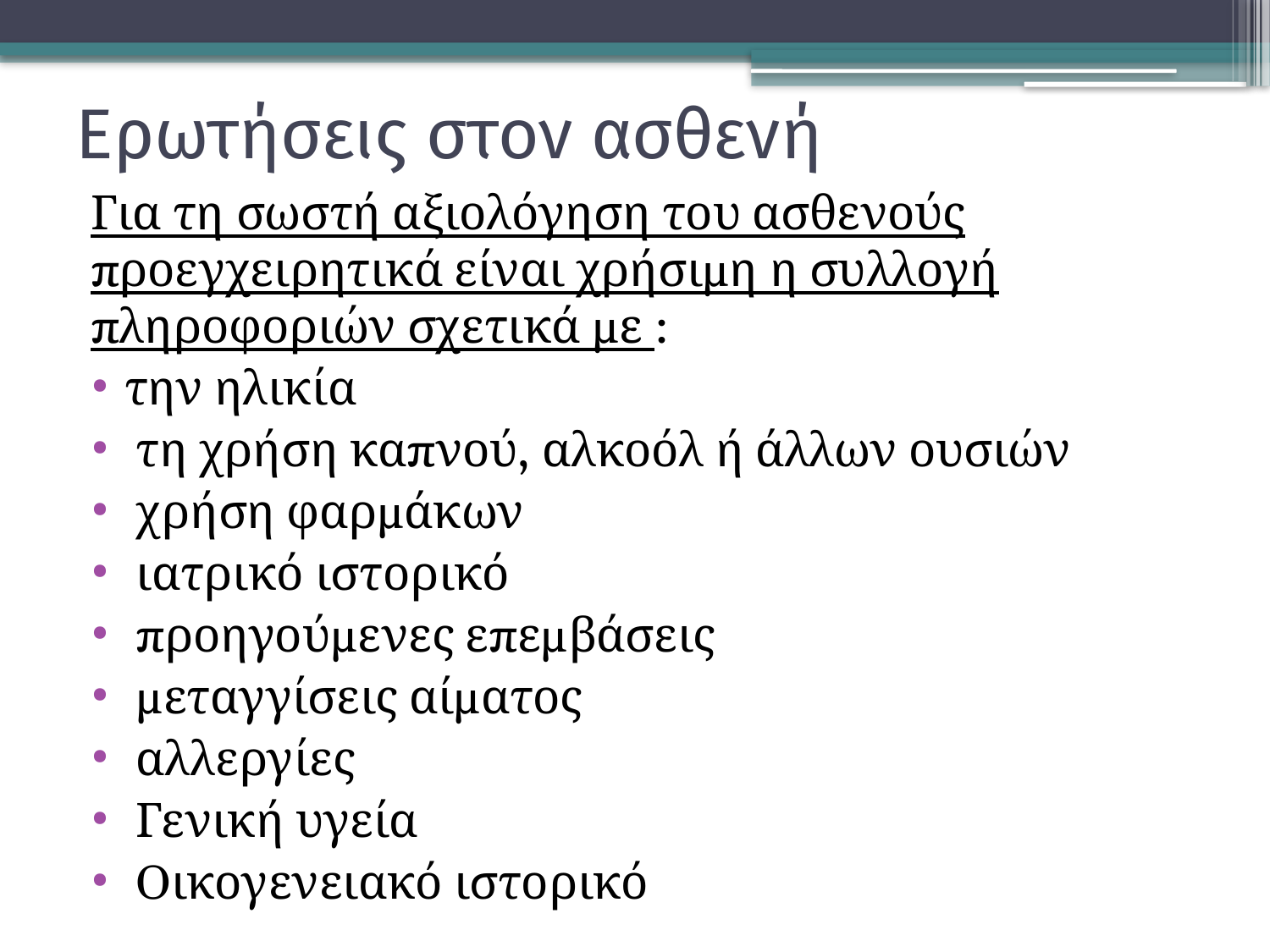

# Ερωτήσεις στον ασθενή
Για τη σωστή αξιολόγηση του ασθενούς προεγχειρητικά είναι χρήσιμη η συλλογή πληροφοριών σχετικά με :
την ηλικία
 τη χρήση καπνού, αλκοόλ ή άλλων ουσιών
 χρήση φαρμάκων
 ιατρικό ιστορικό
 προηγούμενες επεμβάσεις
 μεταγγίσεις αίματος
 αλλεργίες
 Γενική υγεία
 Οικογενειακό ιστορικό